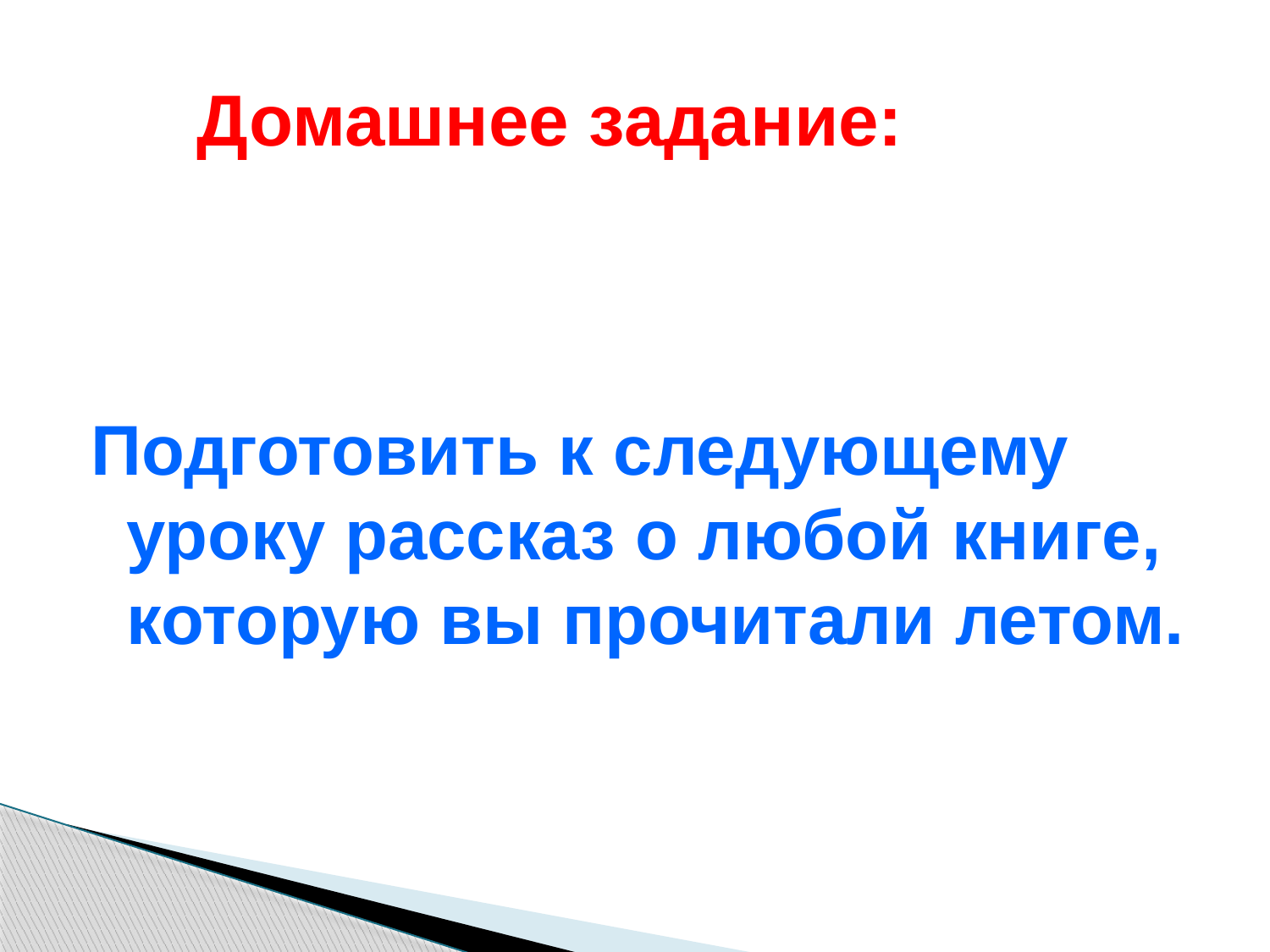

# Домашнее задание:

Подготовить к следующему уроку рассказ о любой книге, которую вы прочитали летом.